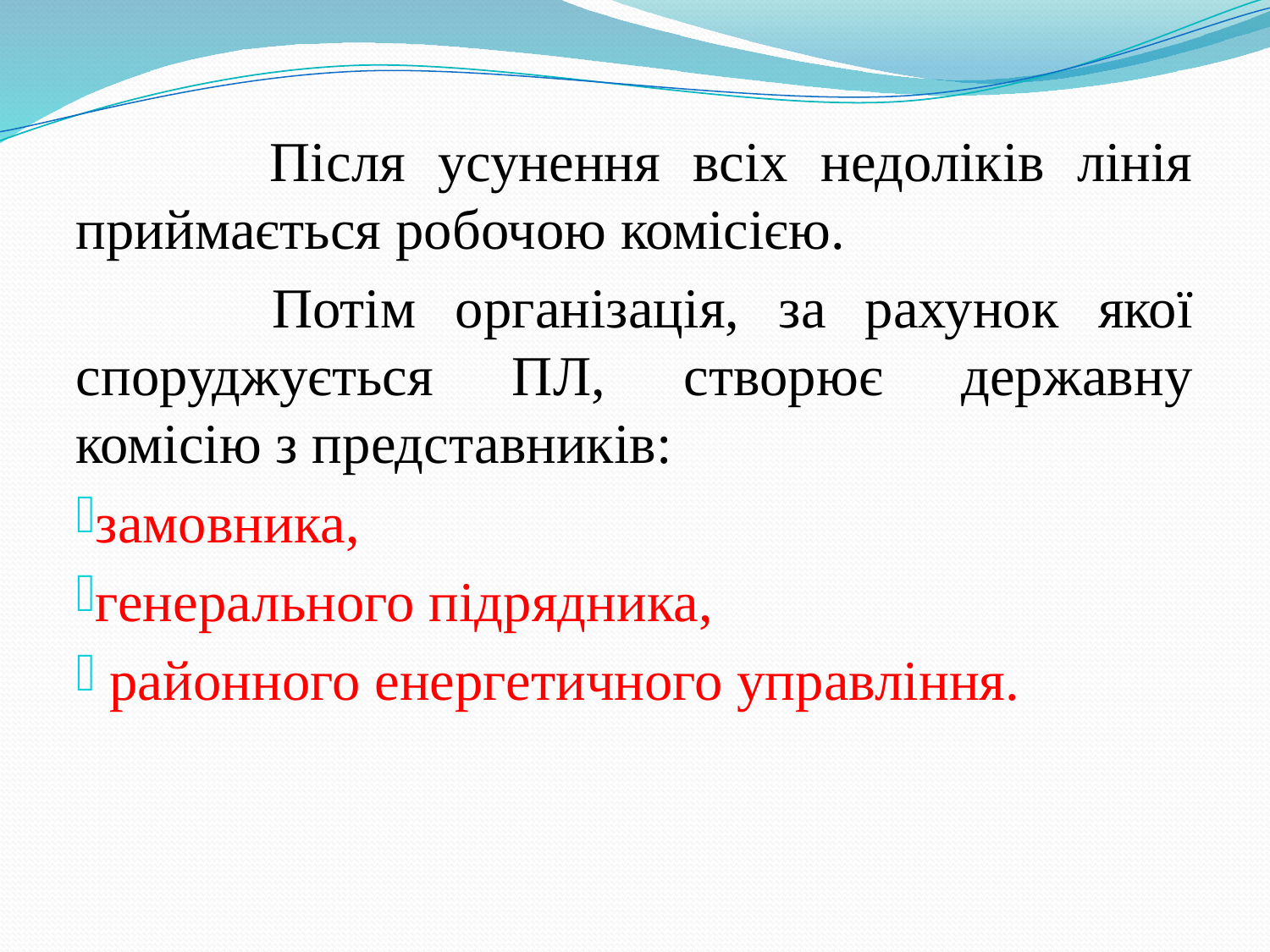

Після усунення всіх недоліків лінія приймається робочою комісією.
     Потім організація, за рахунок якої споруджується ПЛ, створює державну комісію з представників:
замовника,
генерального підрядника,
 районного енергетичного управління.